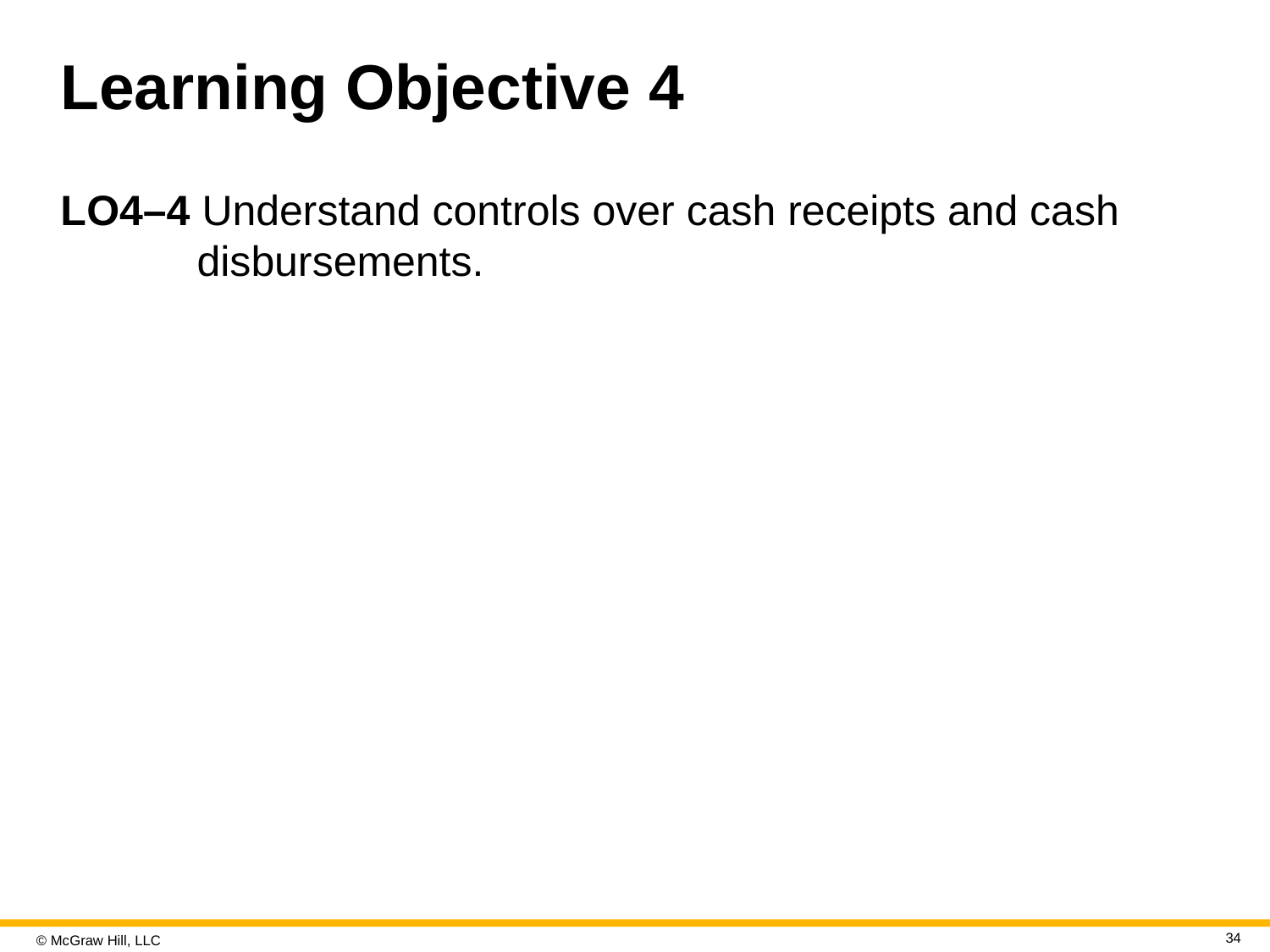

# Learning Objective 4
L O4–4 Understand controls over cash receipts and cash disbursements.
34